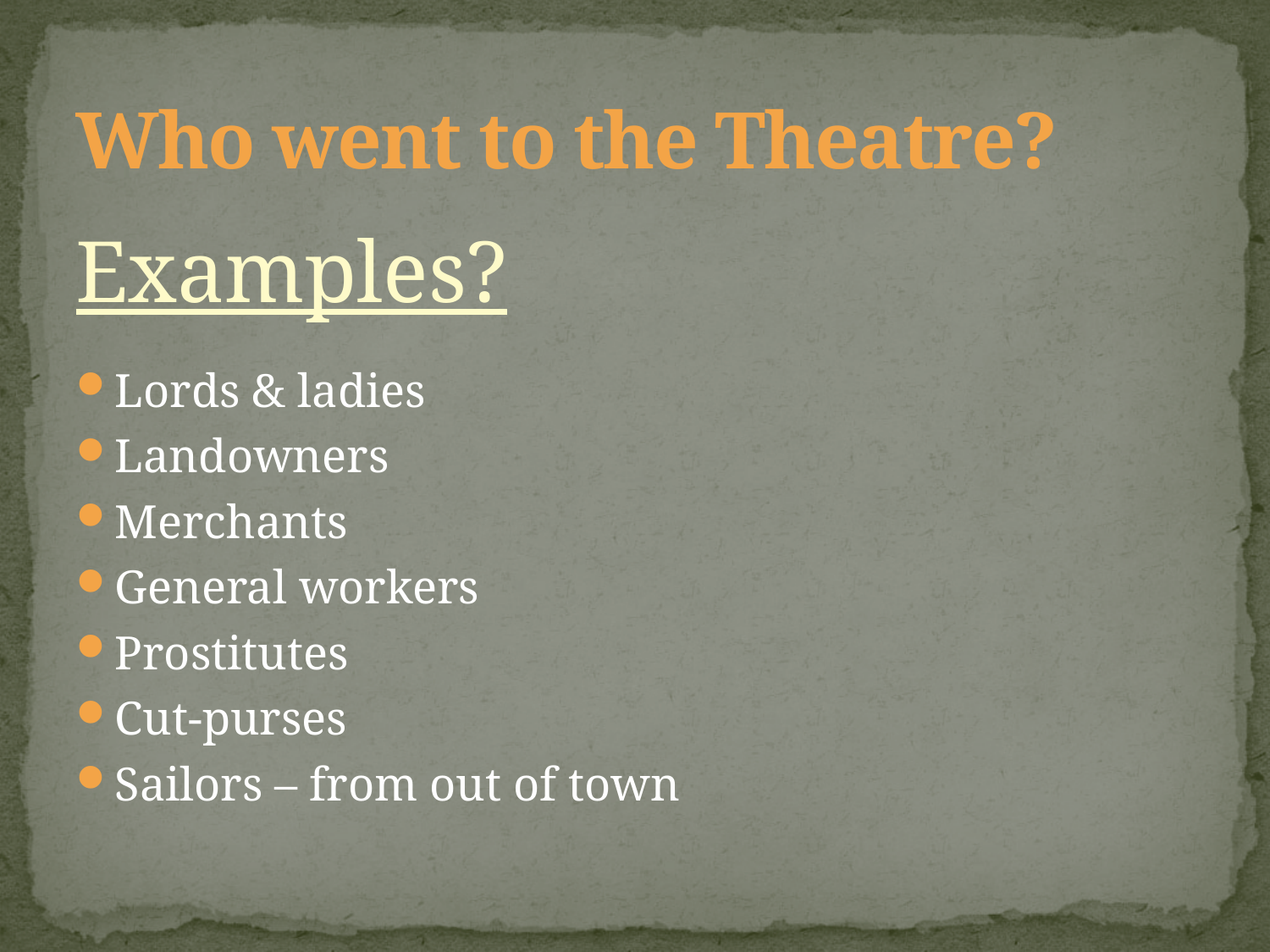

# Who went to the Theatre?
Examples?

Lords & ladies
Landowners
Merchants
General workers
Prostitutes
Cut-purses
Sailors – from out of town